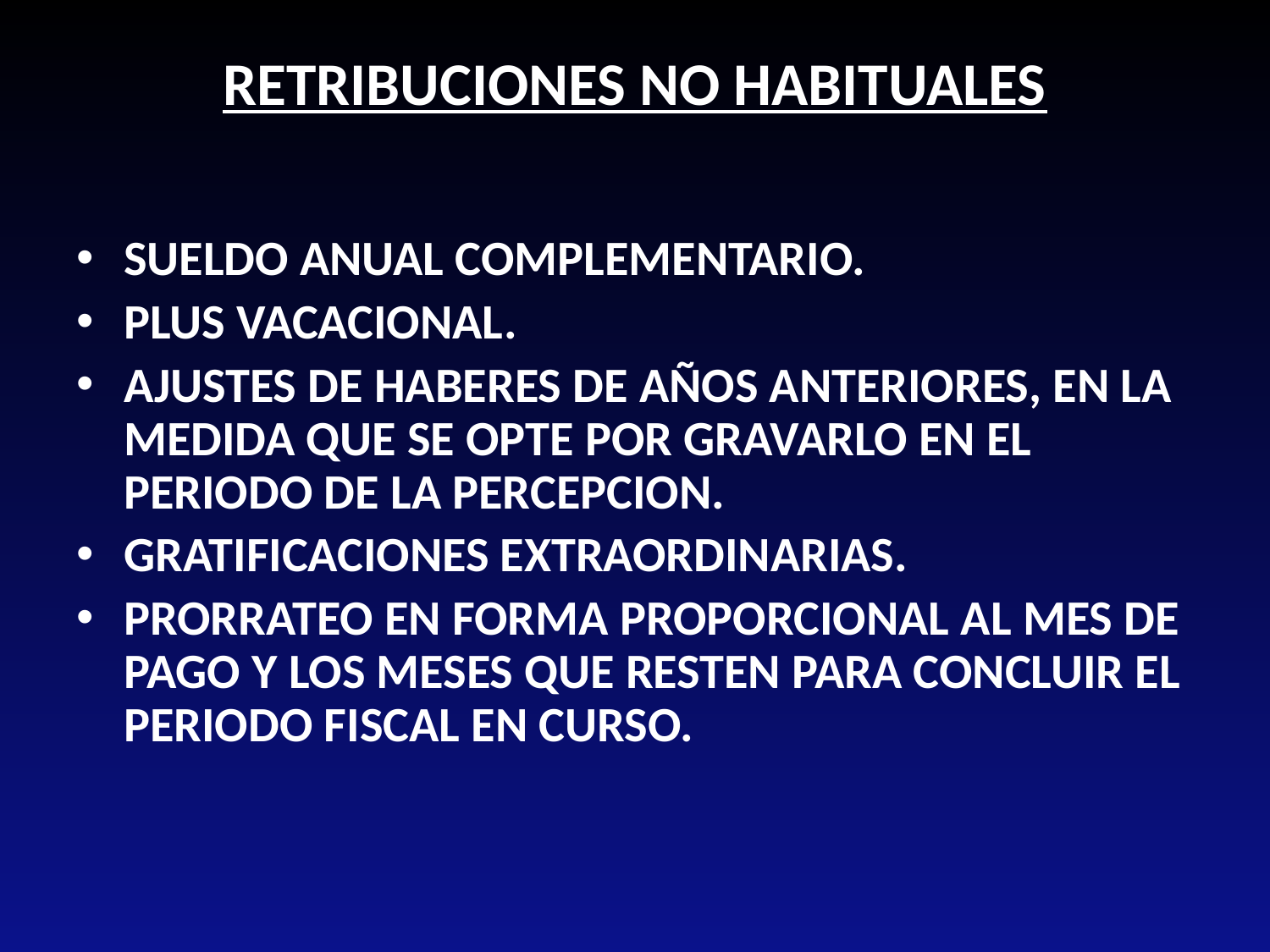

# RETRIBUCIONES NO HABITUALES

SUELDO ANUAL COMPLEMENTARIO.
PLUS VACACIONAL.
AJUSTES DE HABERES DE AÑOS ANTERIORES, EN LA MEDIDA QUE SE OPTE POR GRAVARLO EN EL PERIODO DE LA PERCEPCION.
GRATIFICACIONES EXTRAORDINARIAS.
PRORRATEO EN FORMA PROPORCIONAL AL MES DE PAGO Y LOS MESES QUE RESTEN PARA CONCLUIR EL PERIODO FISCAL EN CURSO.